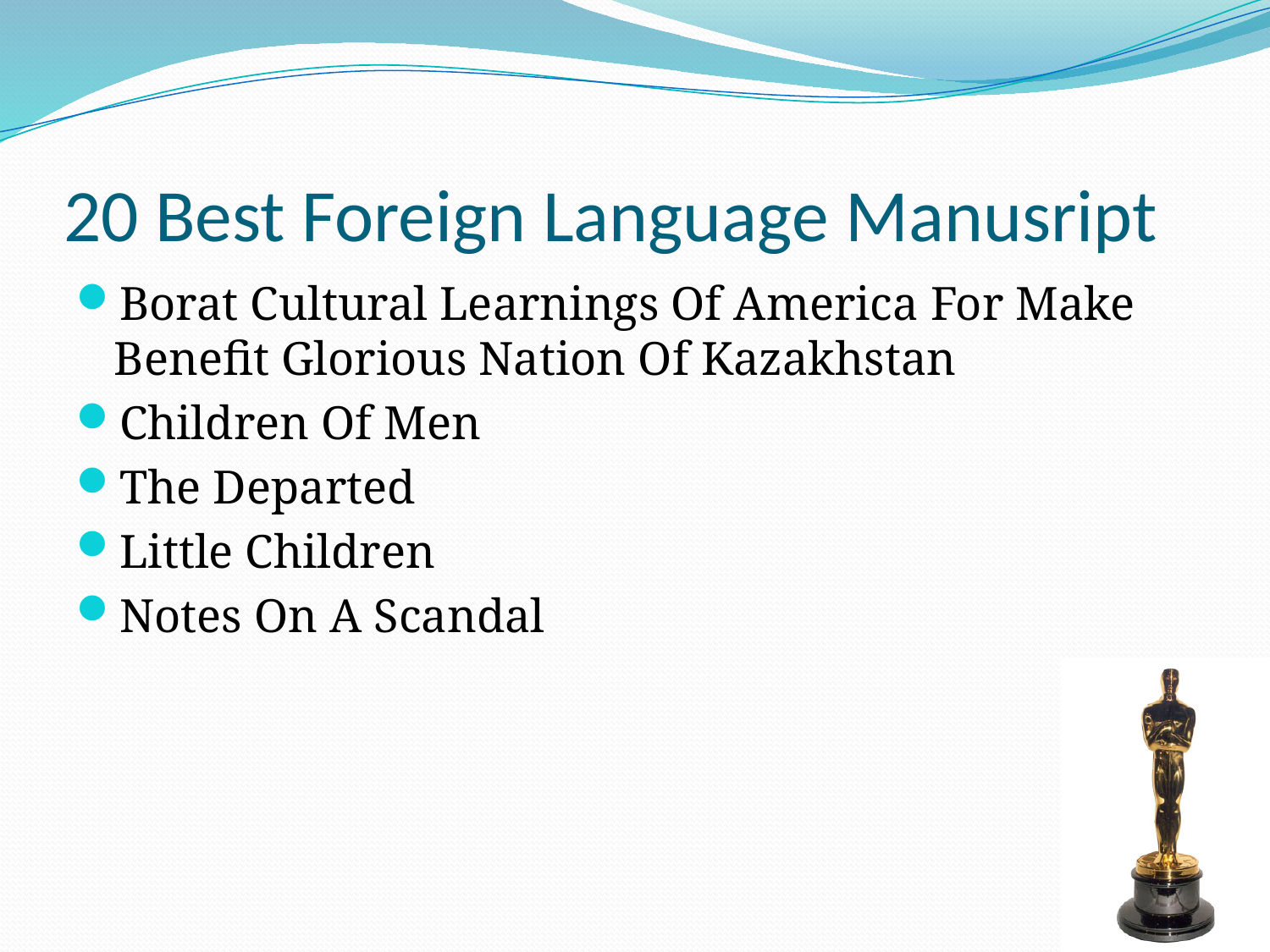

# 20 Best Foreign Language Manusript
Borat Cultural Learnings Of America For Make Benefit Glorious Nation Of Kazakhstan
Children Of Men
The Departed
Little Children
Notes On A Scandal